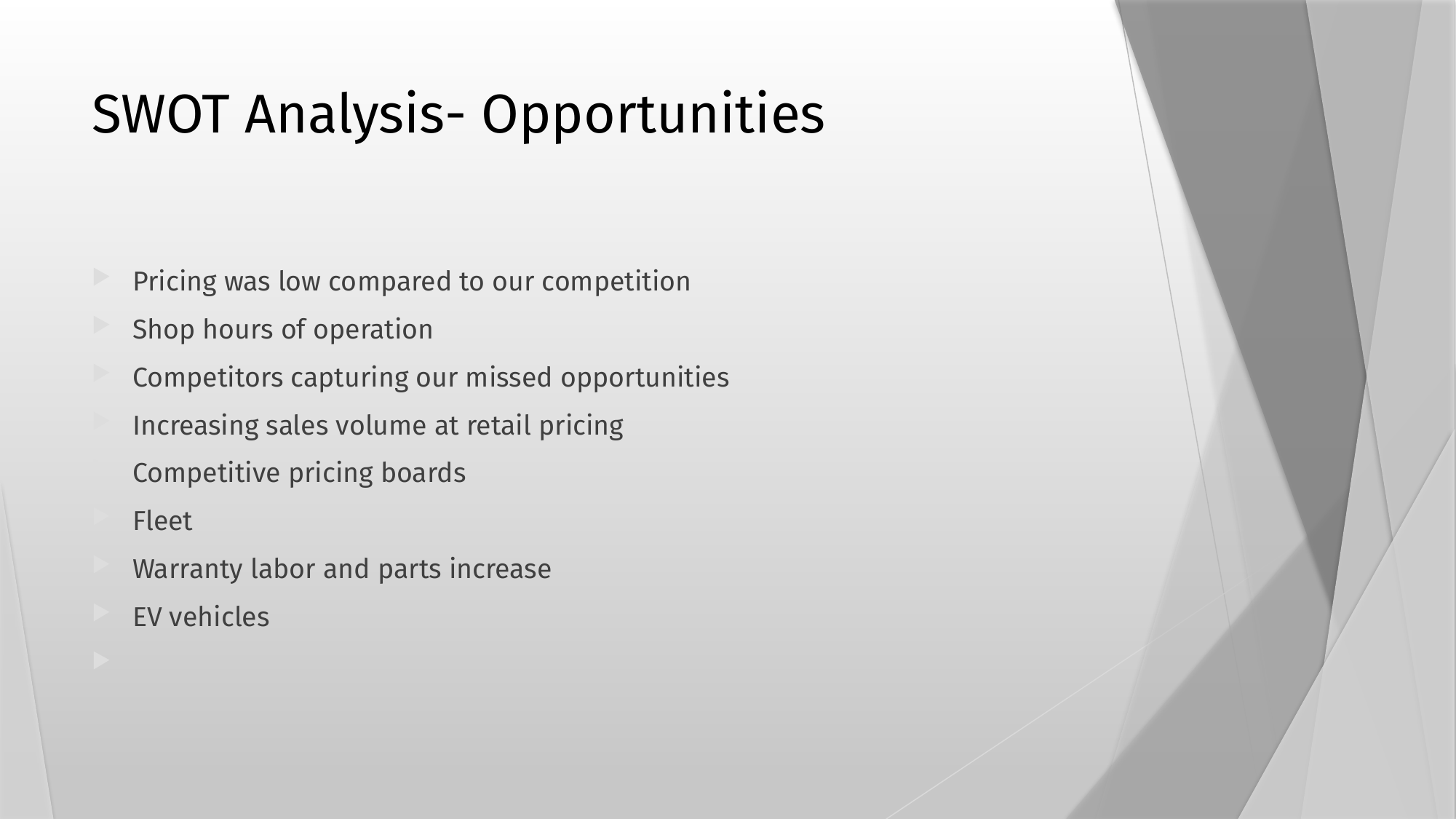

# SWOT Analysis- Opportunities
Pricing was low compared to our competition
Shop hours of operation
Competitors capturing our missed opportunities
Increasing sales volume at retail pricing
Competitive pricing boards
Fleet
Warranty labor and parts increase
EV vehicles